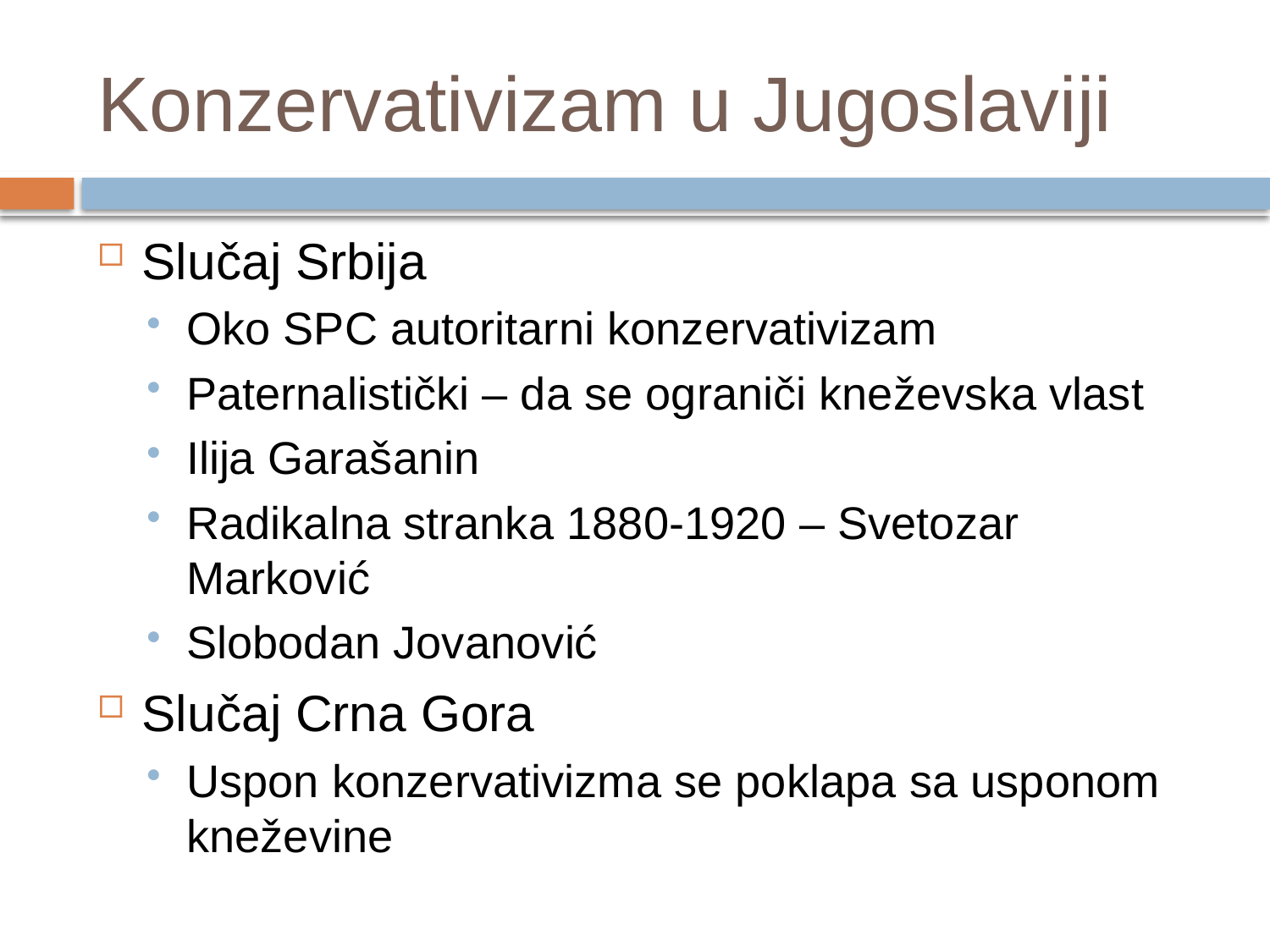

# Konzervativizam u Jugoslaviji
Slučaj Srbija
Oko SPC autoritarni konzervativizam
Paternalistički – da se ograniči kneževska vlast
Ilija Garašanin
Radikalna stranka 1880-1920 – Svetozar Marković
Slobodan Jovanović
Slučaj Crna Gora
Uspon konzervativizma se poklapa sa usponom kneževine